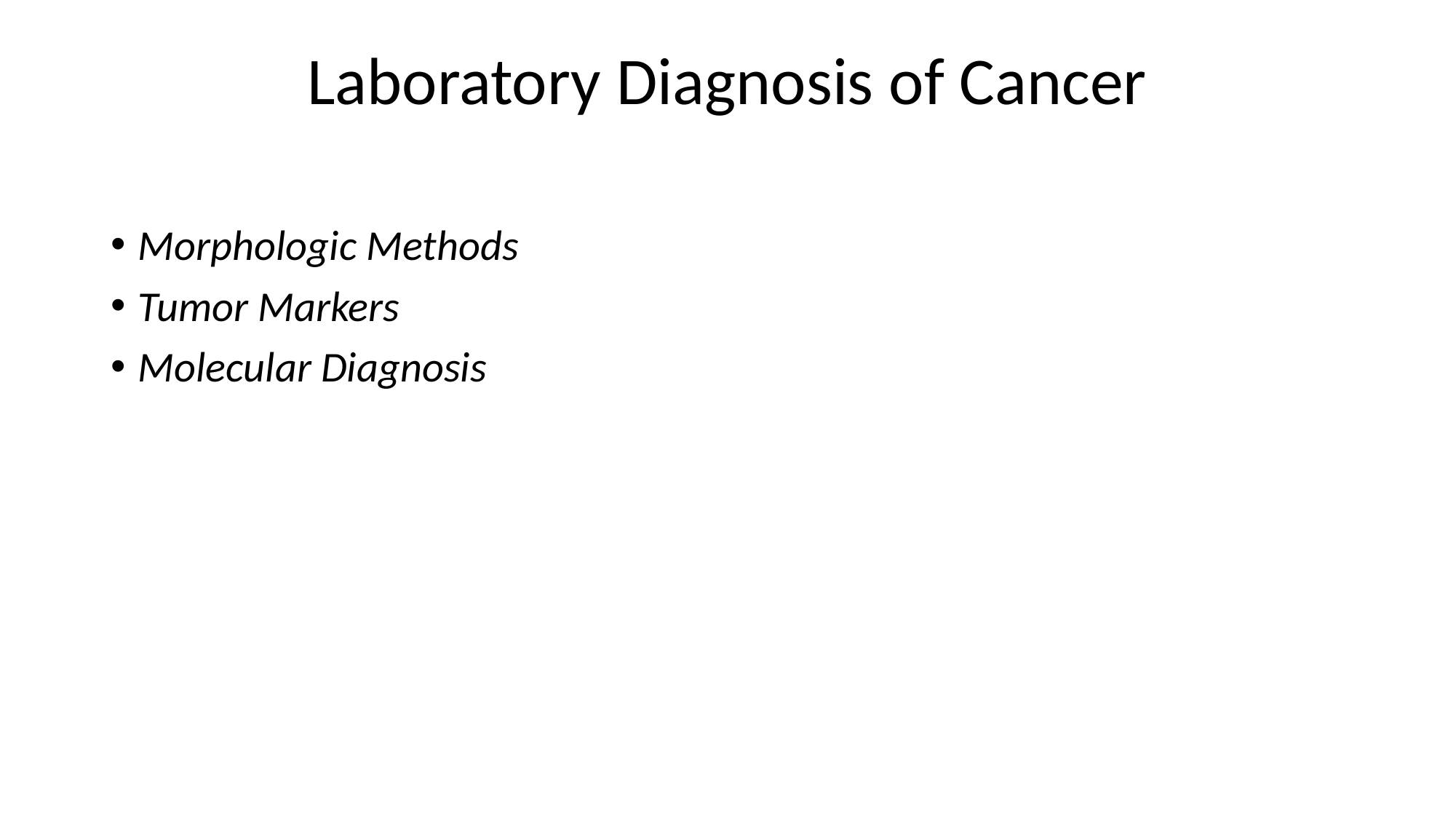

# Laboratory Diagnosis of Cancer
Morphologic Methods
Tumor Markers
Molecular Diagnosis